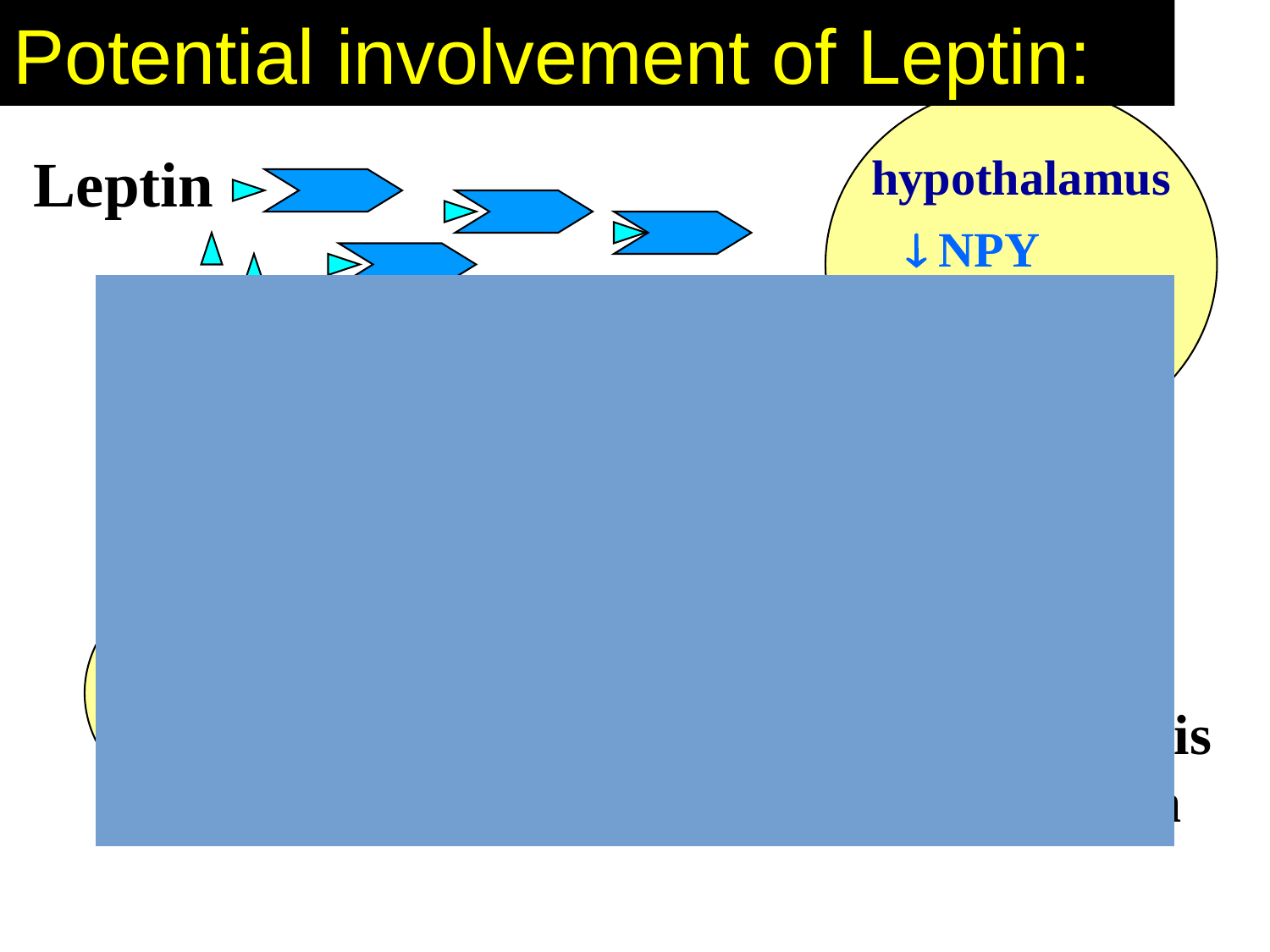

# Potential involvement of Leptin:
hypothalamus

Leptin

↓ NPY
↑GnRH
↑symp. n.s.

insulin
glucocorticoids

Adipocyte
 (fat cell)
↓food intake
↑thermogenesis
↑reproduction